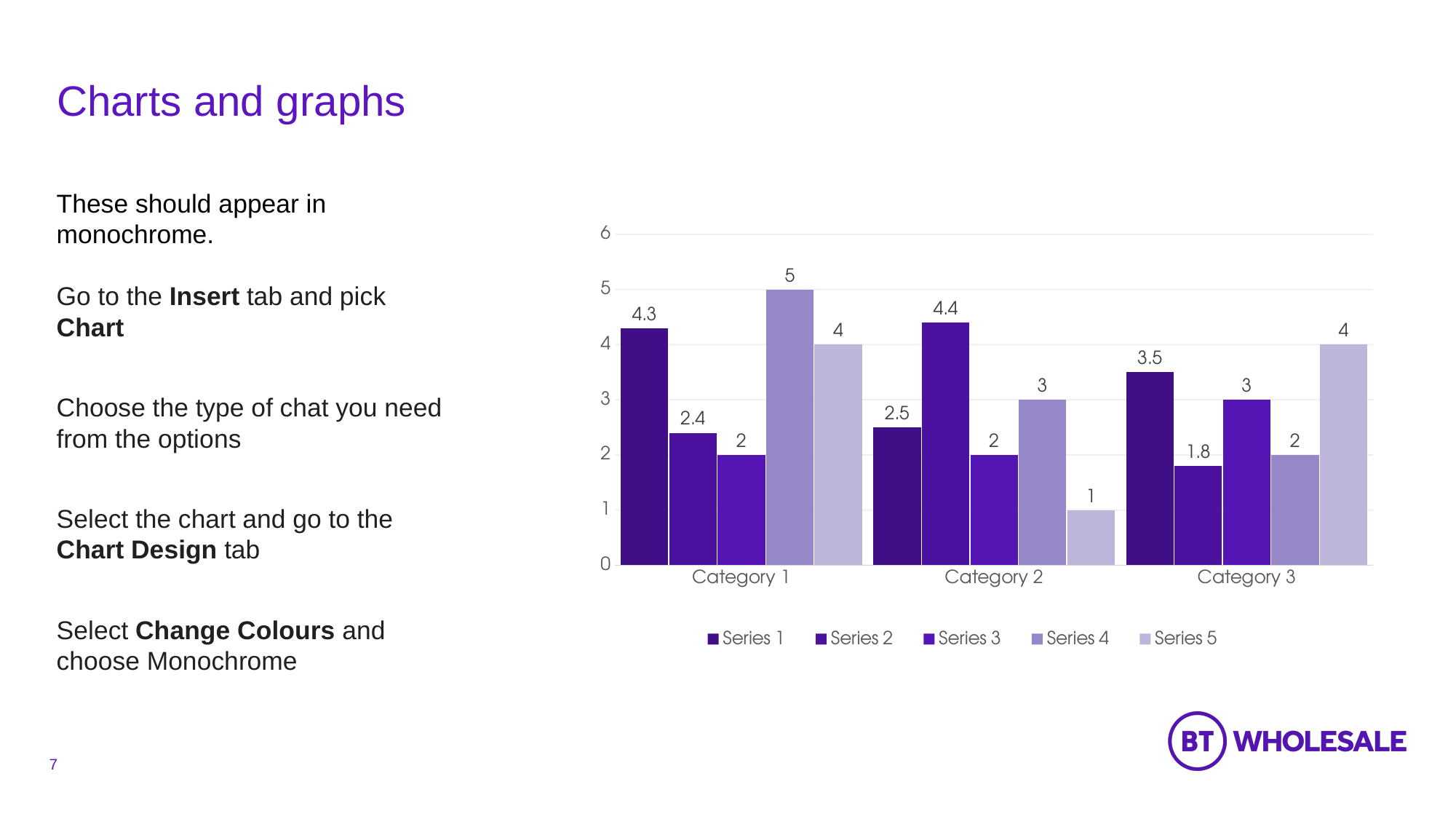

# Charts and graphs
These should appear in monochrome.
Go to the Insert tab and pick Chart

Choose the type of chat you need from the options

Select the chart and go to the Chart Design tab

Select Change Colours and choose Monochrome

### Chart

| Category | Series 1 | Series 2 | Series 3 | Series 4 | Series 5 |
|---|---|---|---|---|---|
| Category 1 | 4.3 | 2.4 | 2.0 | 5.0 | 4.0 |
| Category 2 | 2.5 | 4.4 | 2.0 | 3.0 | 1.0 |
| Category 3 | 3.5 | 1.8 | 3.0 | 2.0 | 4.0 |